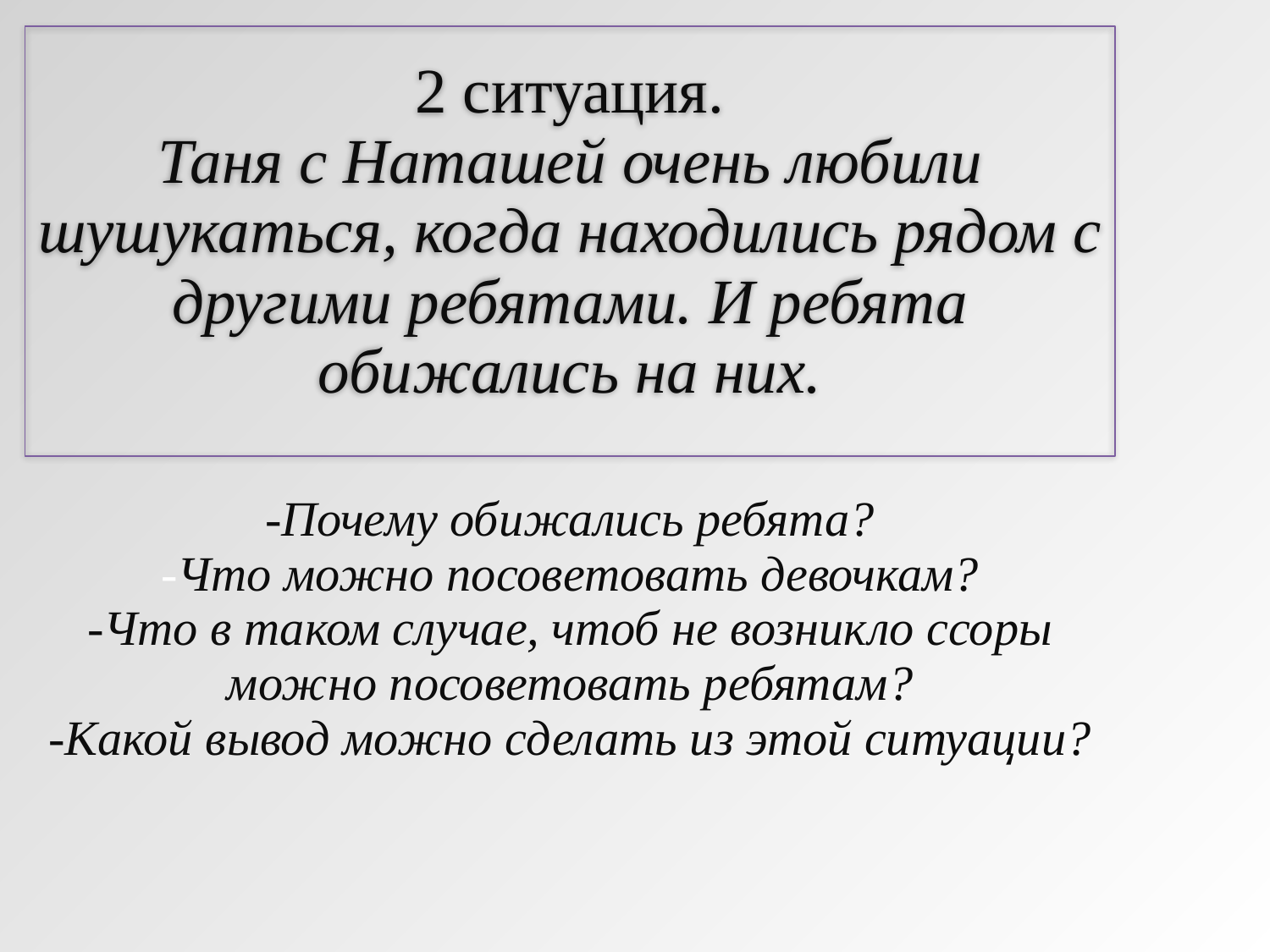

2 ситуация.
Таня с Наташей очень любили шушукаться, когда находились рядом с другими ребятами. И ребята обижались на них.

# -Почему обижались ребята? -Что можно посоветовать девочкам? -Что в таком случае, чтоб не возникло ссоры можно посоветовать ребятам? -Какой вывод можно сделать из этой ситуации?